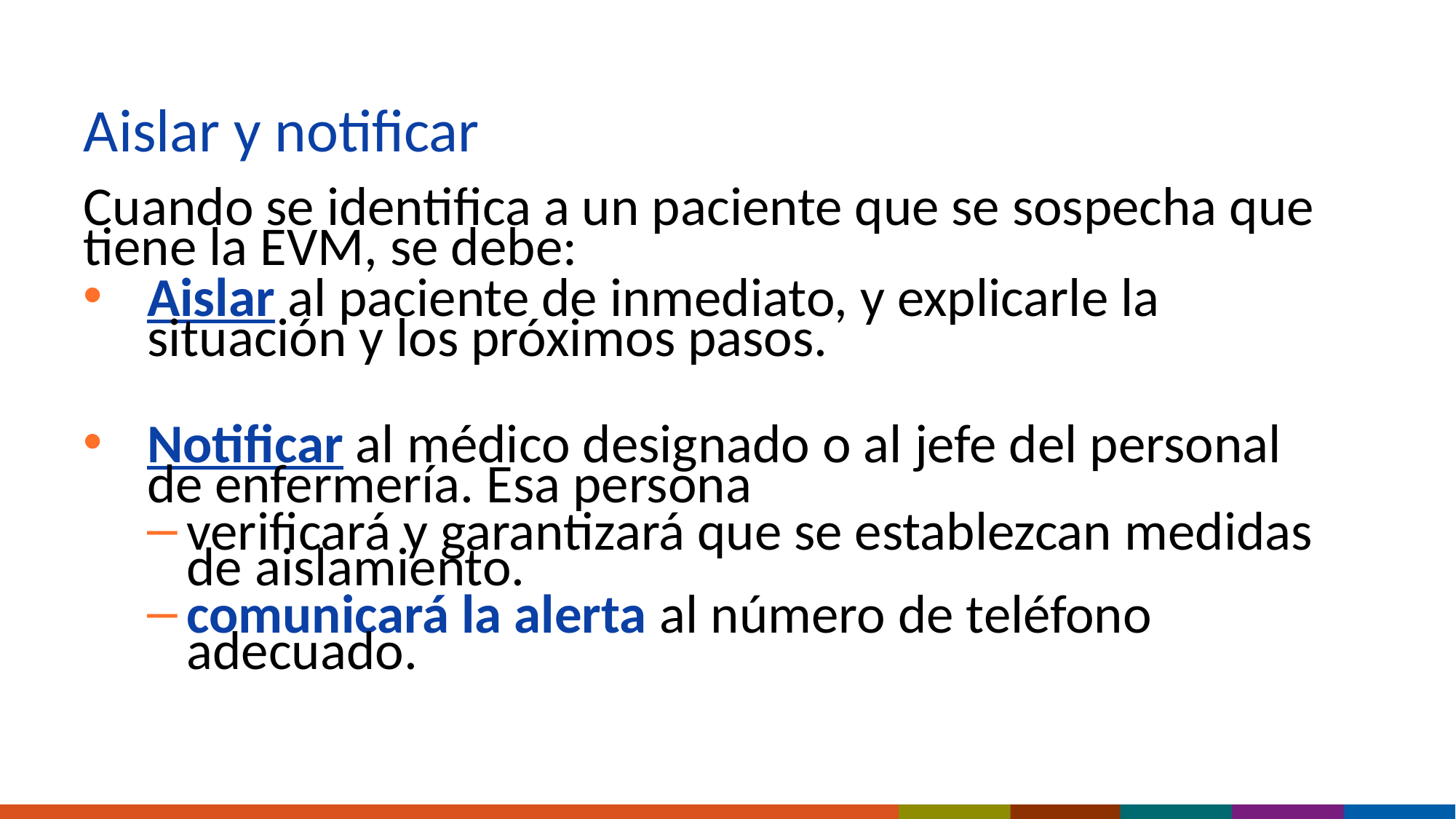

# Aislar y notificar
Cuando se identifica a un paciente que se sospecha que tiene la EVM, se debe:
Aislar al paciente de inmediato, y explicarle la situación y los próximos pasos.

Notificar al médico designado o al jefe del personal de enfermería. Esa persona
verificará y garantizará que se establezcan medidas de aislamiento.
comunicará la alerta al número de teléfono adecuado.